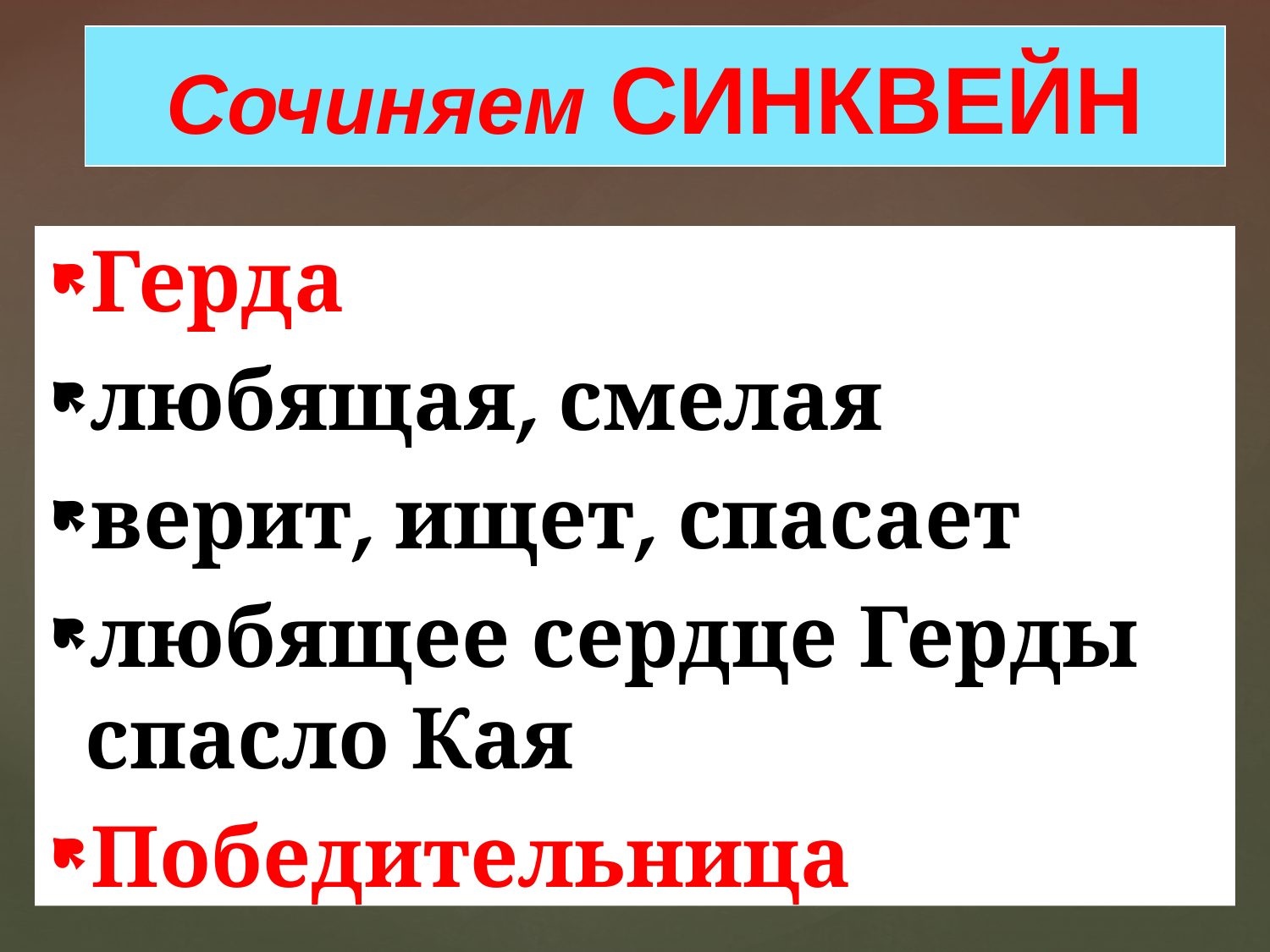

Синквейн
Сочиняем СИНКВЕЙН
Герда
любящая, смелая
верит, ищет, спасает
любящее сердце Герды спасло Кая
Победительница